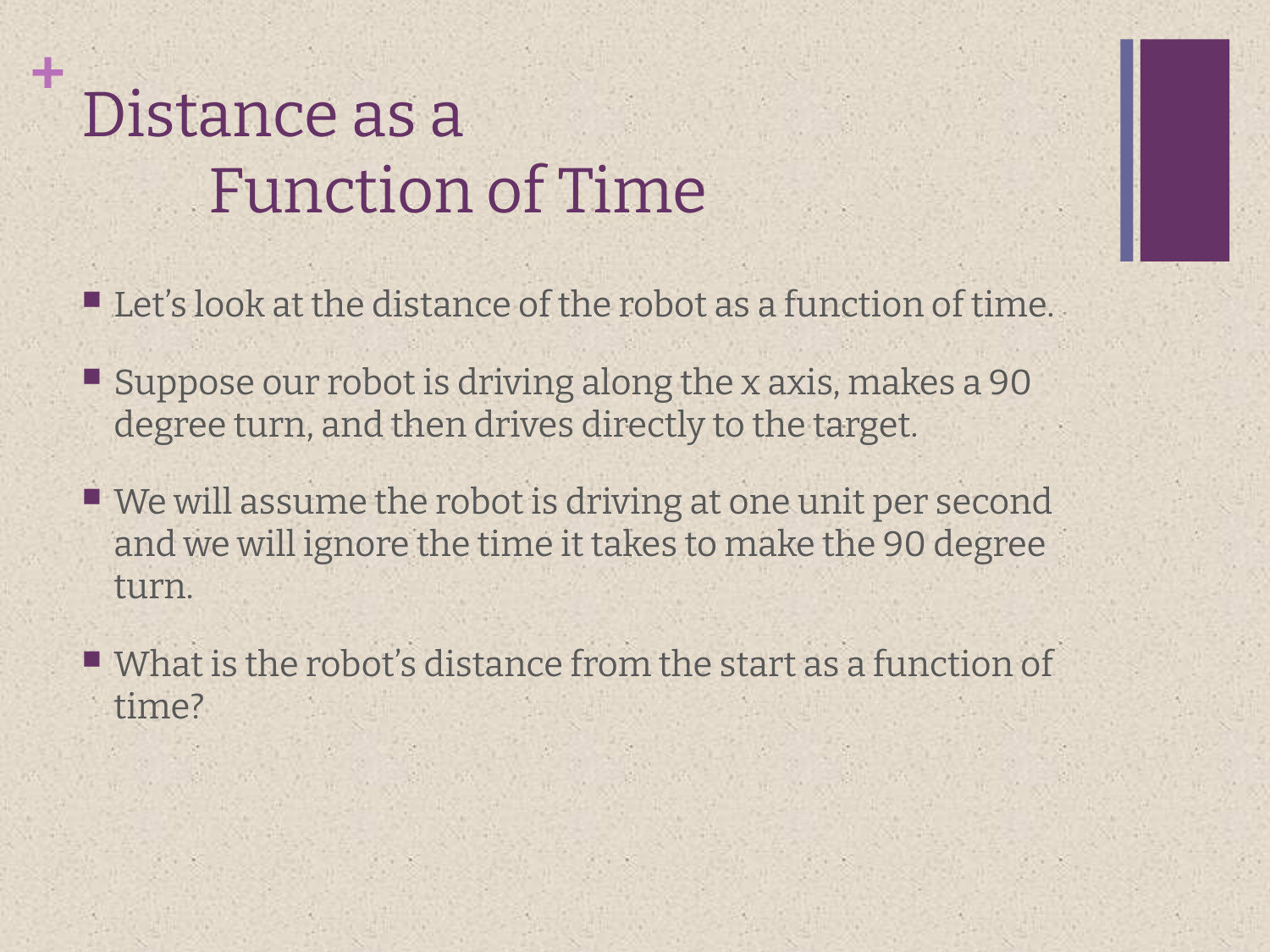

# Distance as a Function of Time
Let’s look at the distance of the robot as a function of time.
Suppose our robot is driving along the x axis, makes a 90 degree turn, and then drives directly to the target.
We will assume the robot is driving at one unit per second and we will ignore the time it takes to make the 90 degree turn.
What is the robot’s distance from the start as a function of time?